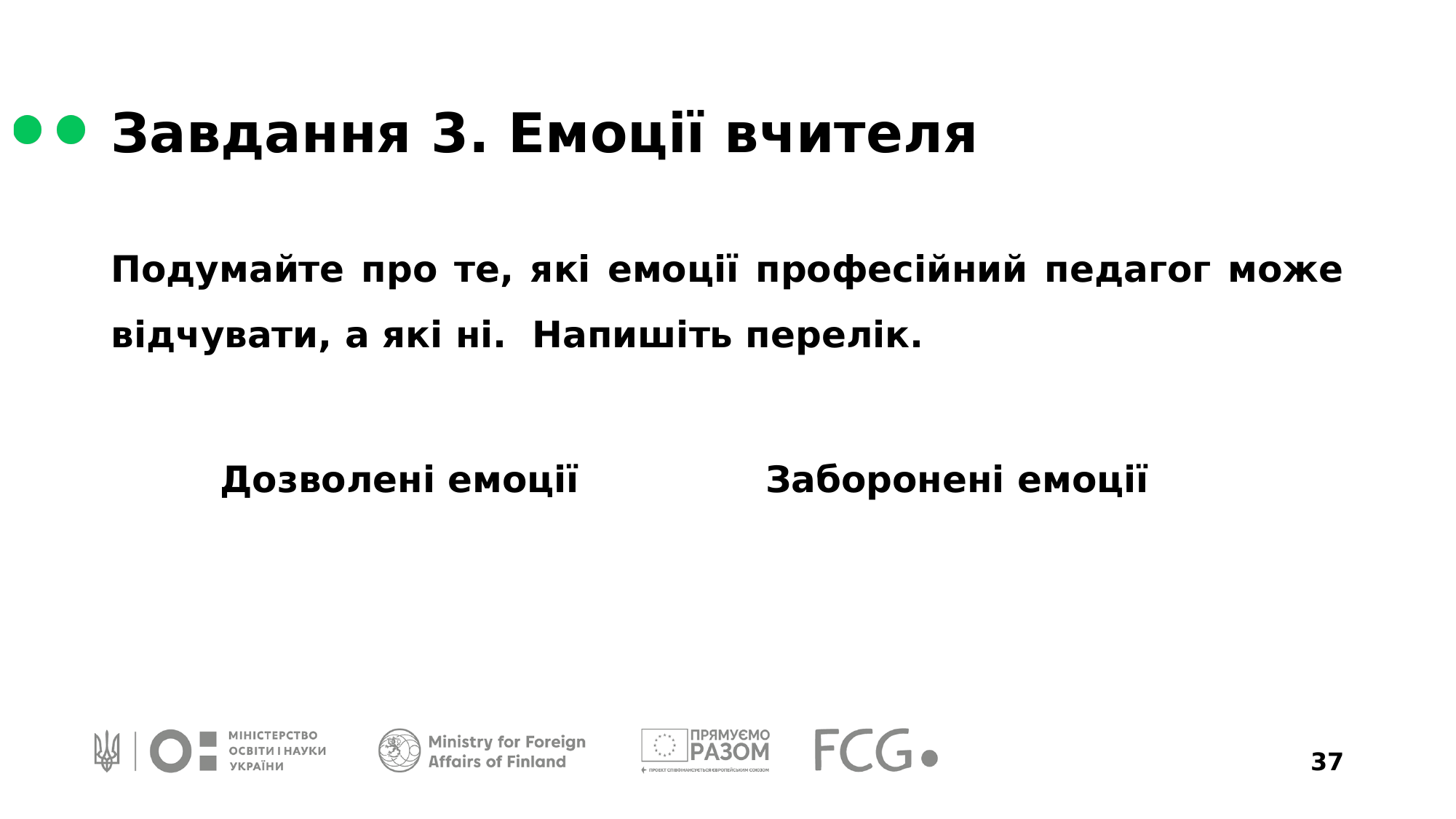

Завдання 3. Емоції вчителя
Подумайте про те, які емоції професійний педагог може відчувати, а які ні.  Напишіть перелік.

	Дозволені емоції		Заборонені емоції
37